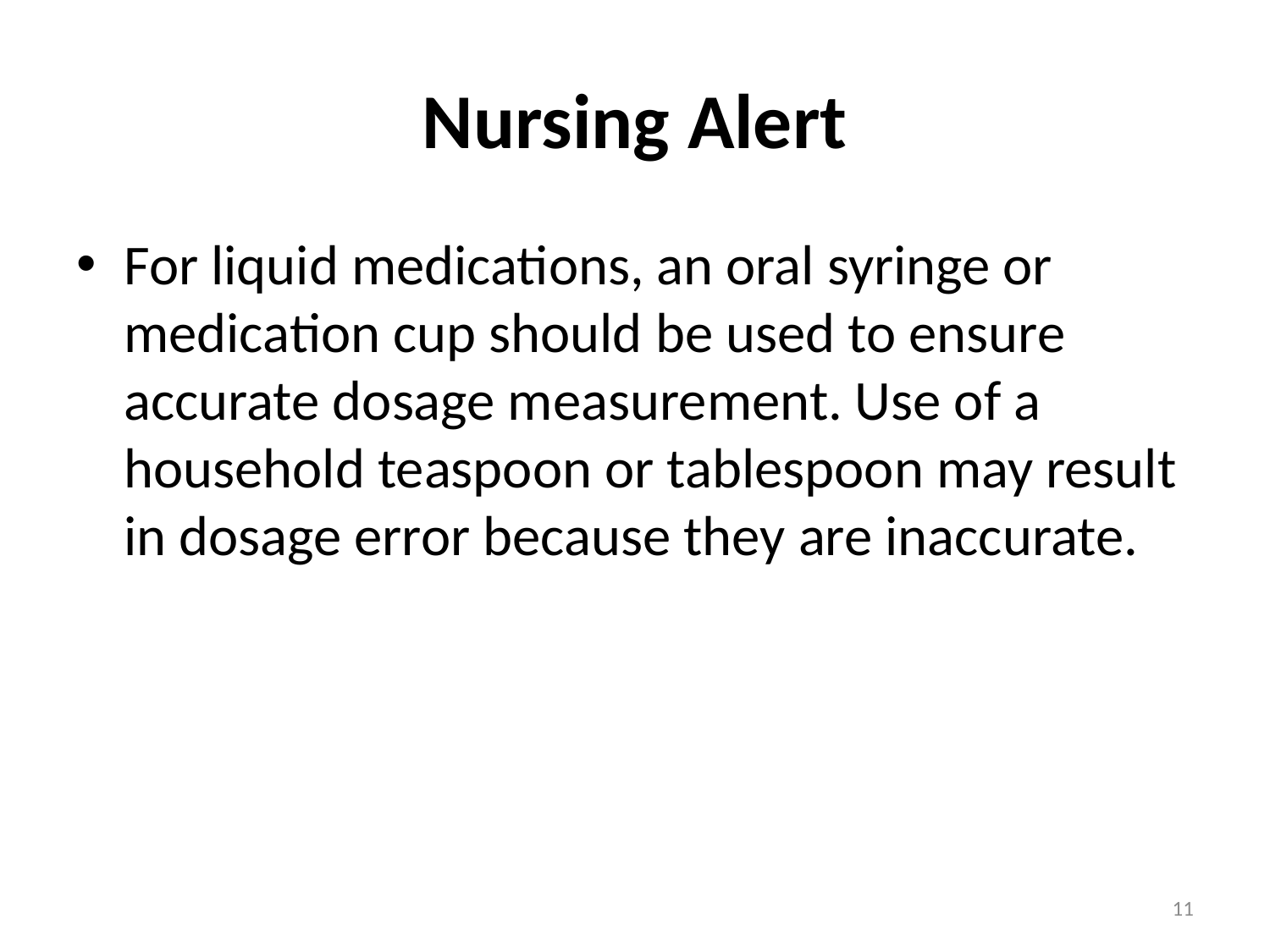

# Nursing Alert
For liquid medications, an oral syringe or medication cup should be used to ensure accurate dosage measurement. Use of a household teaspoon or tablespoon may result in dosage error because they are inaccurate.

11